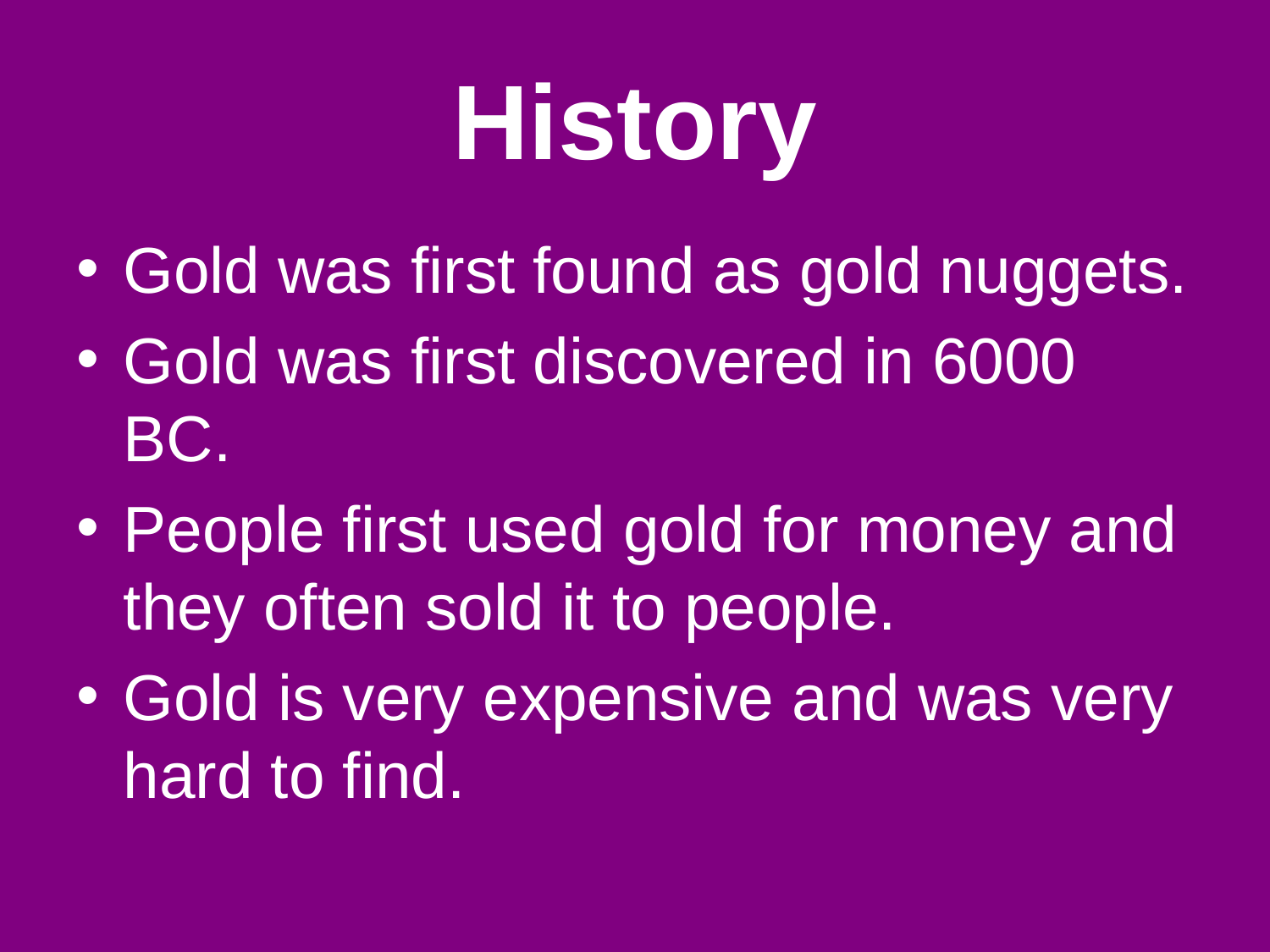

# History
Gold was first found as gold nuggets.
Gold was first discovered in 6000 BC.
People first used gold for money and they often sold it to people.
Gold is very expensive and was very hard to find.